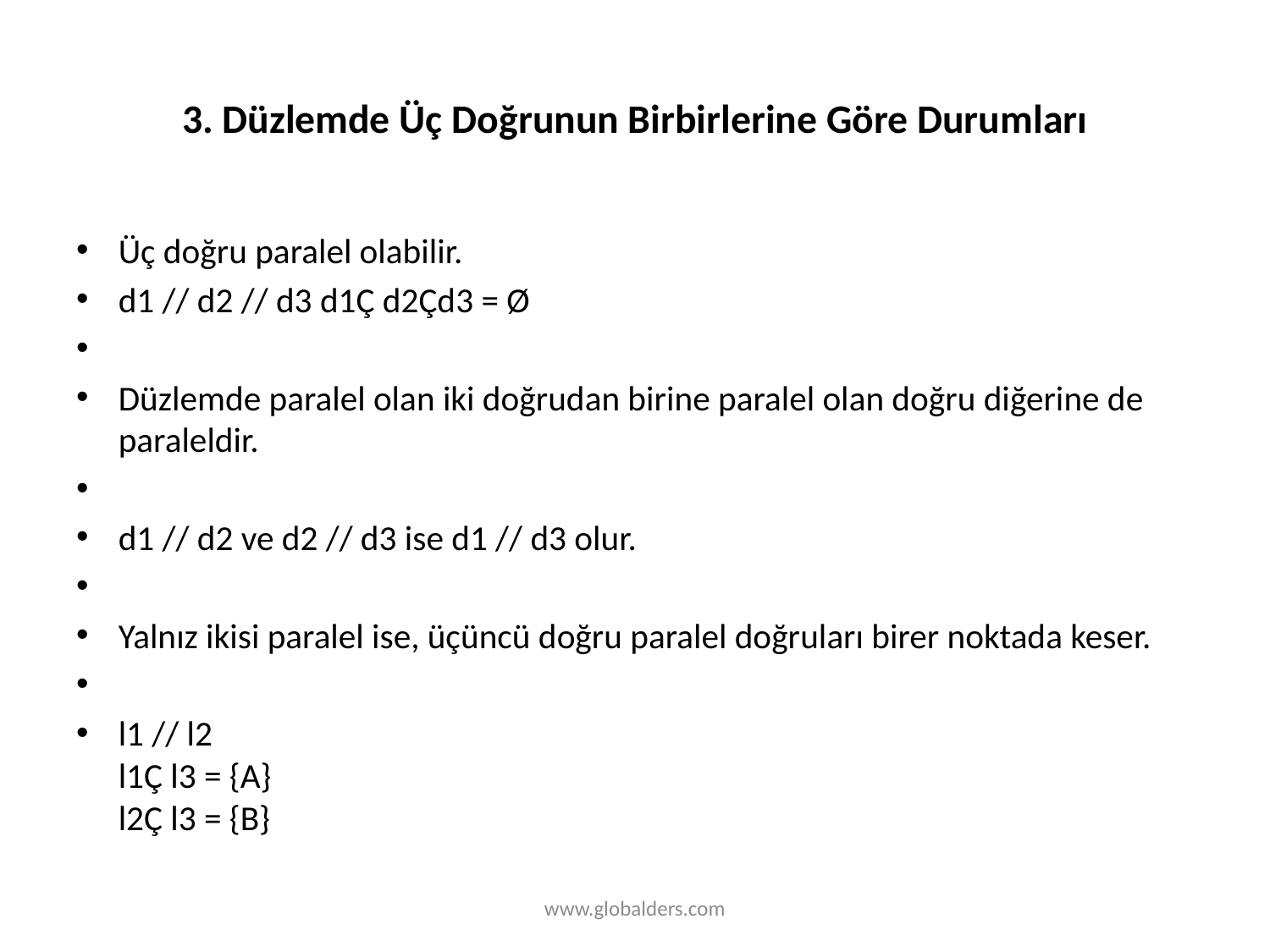

# 3. Düzlemde Üç Doğrunun Birbirlerine Göre Durumları
Üç doğru paralel olabilir.
d1 // d2 // d3 d1Ç d2Çd3 = Ø

Düzlemde paralel olan iki doğrudan birine paralel olan doğru diğerine de paraleldir.

d1 // d2 ve d2 // d3 ise d1 // d3 olur.

Yalnız ikisi paralel ise, üçüncü doğru paralel doğruları birer noktada keser.

l1 // l2
l1Ç l3 = {A}
l2Ç l3 = {B}
www.globalders.com